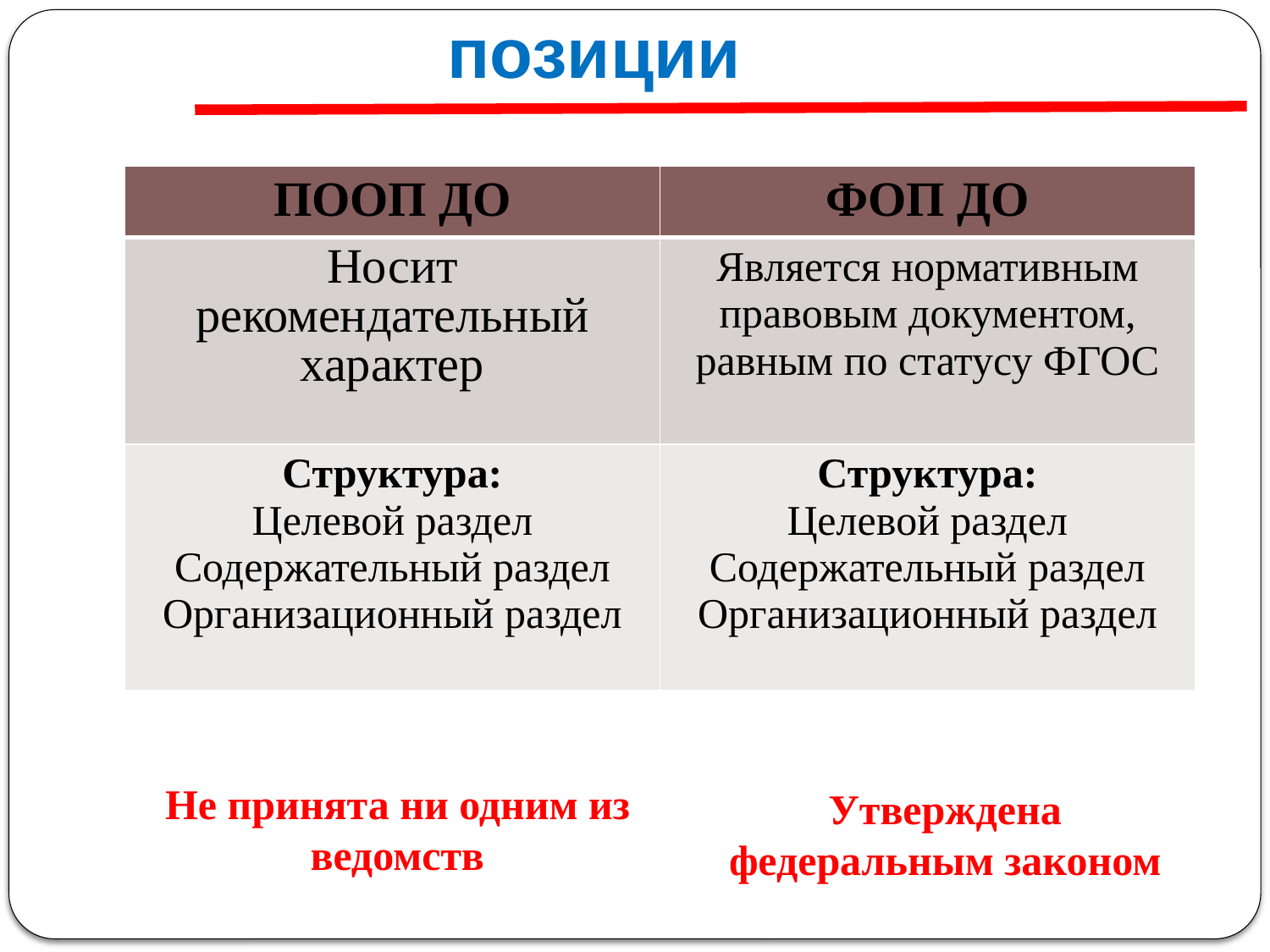

# Основные позиции

| ПООП ДО | ФОП ДО |
| --- | --- |
| Носит рекомендательный характер | Является нормативным правовым документом, равным по статусу ФГОС |
| Структура: Целевой раздел Содержательный раздел Организационный раздел | Структура: Целевой раздел Содержательный раздел Организационный раздел |
Не принята ни одним из ведомств
Утверждена федеральным законом